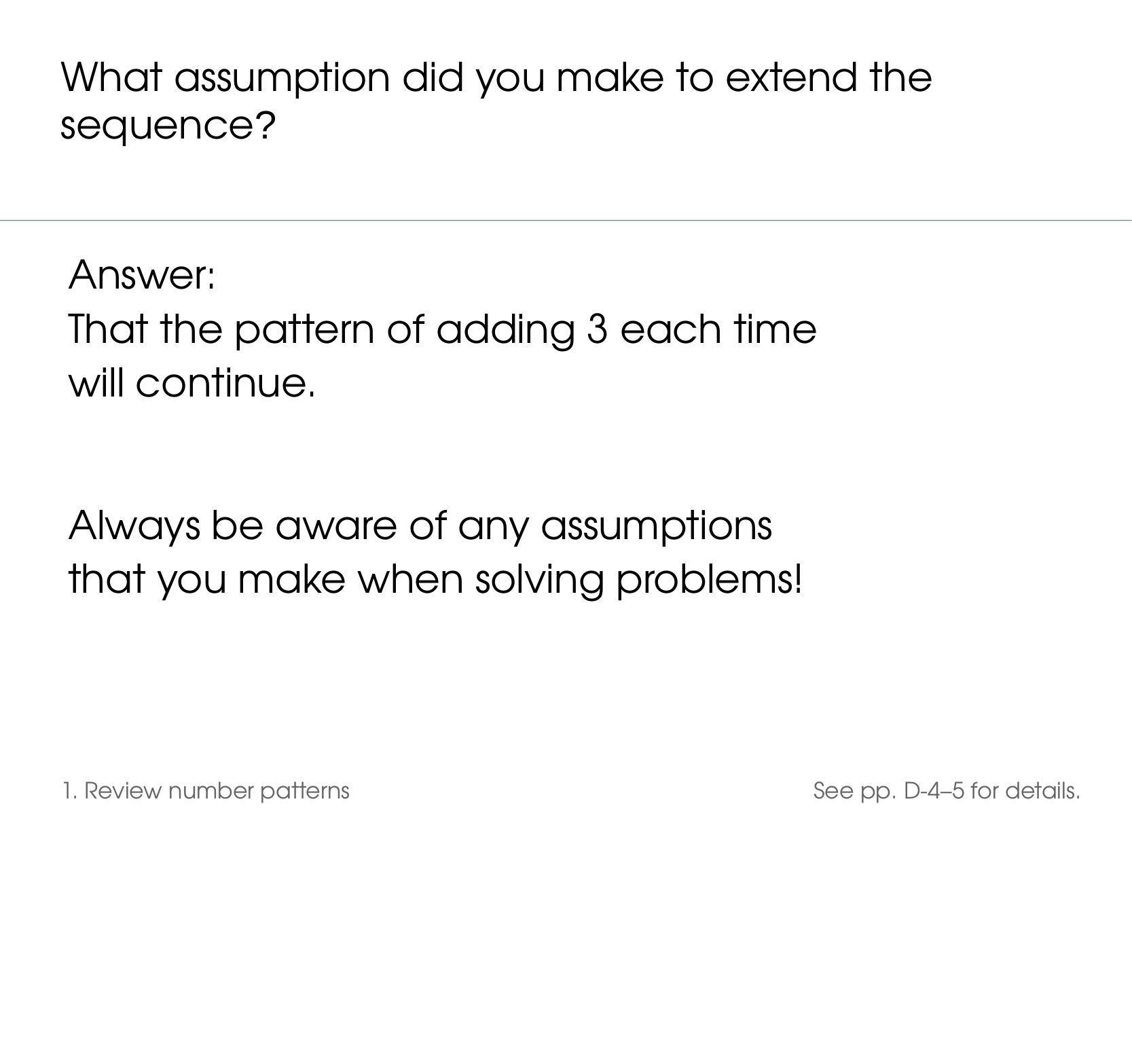

What assumption did you make to extend the sequence?

Answer:
That the pattern of adding 3 each time will continue.

Always be aware of any assumptions that you make when solving problems!
1. Review number patterns
See pp. D-4–5 for details.